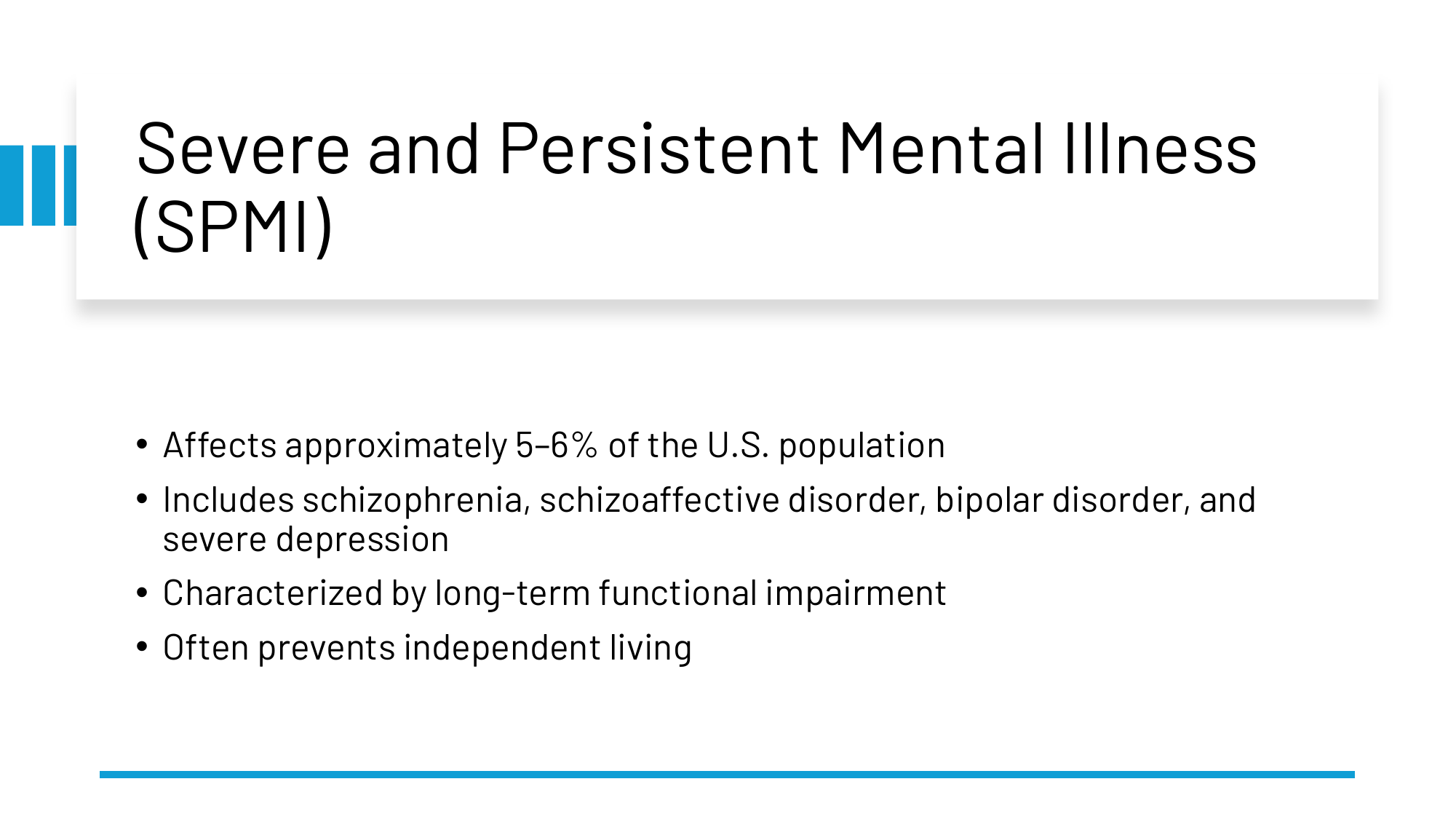

# Severe and Persistent Mental Illness (SPMI)

Affects approximately 5–6% of the U.S. population
Includes schizophrenia, schizoaffective disorder, bipolar disorder, and severe depression
Characterized by long-term functional impairment
Often prevents independent living